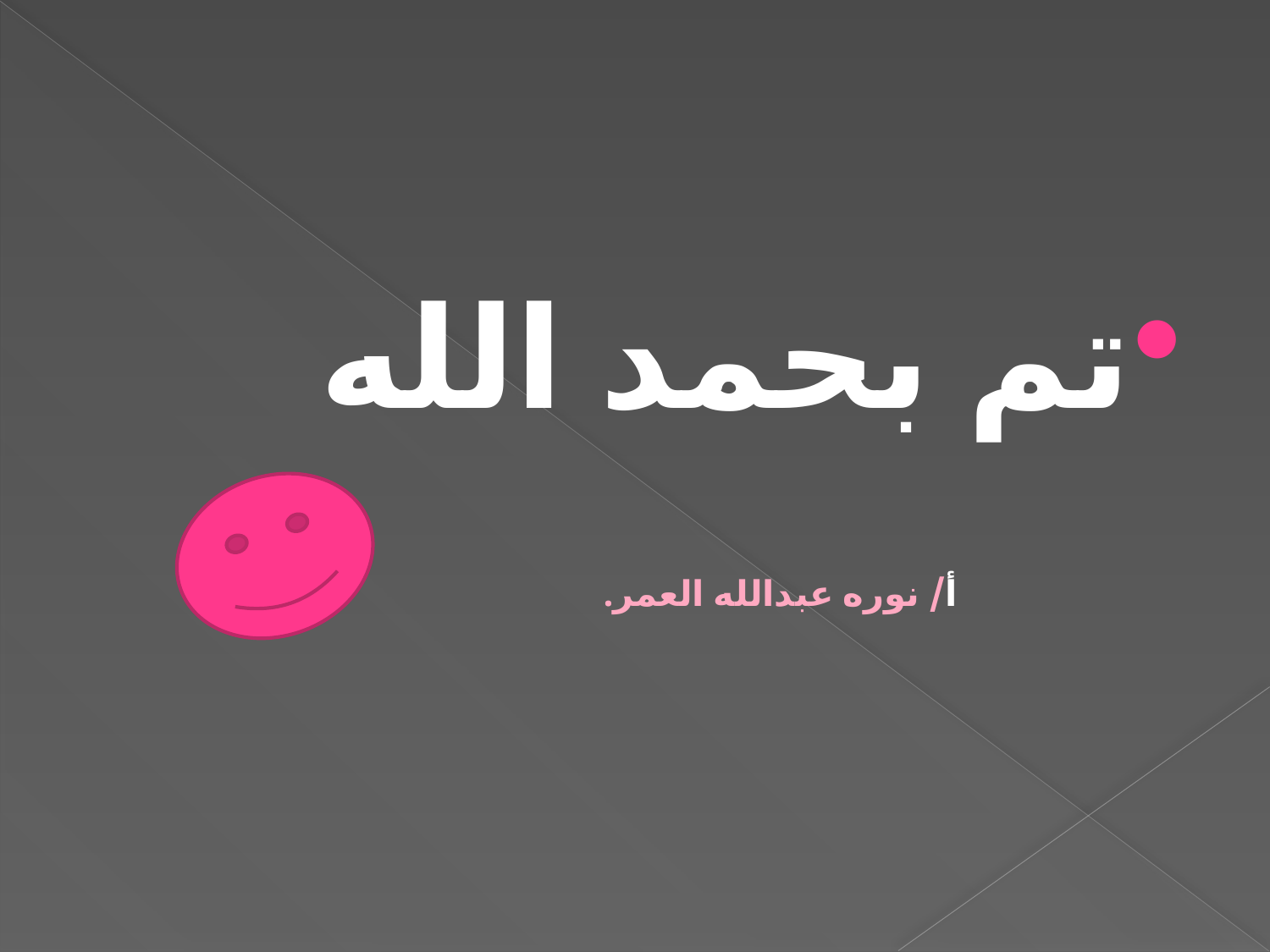

#
تم بحمد الله
                         أ/ نوره عبدالله العمر.